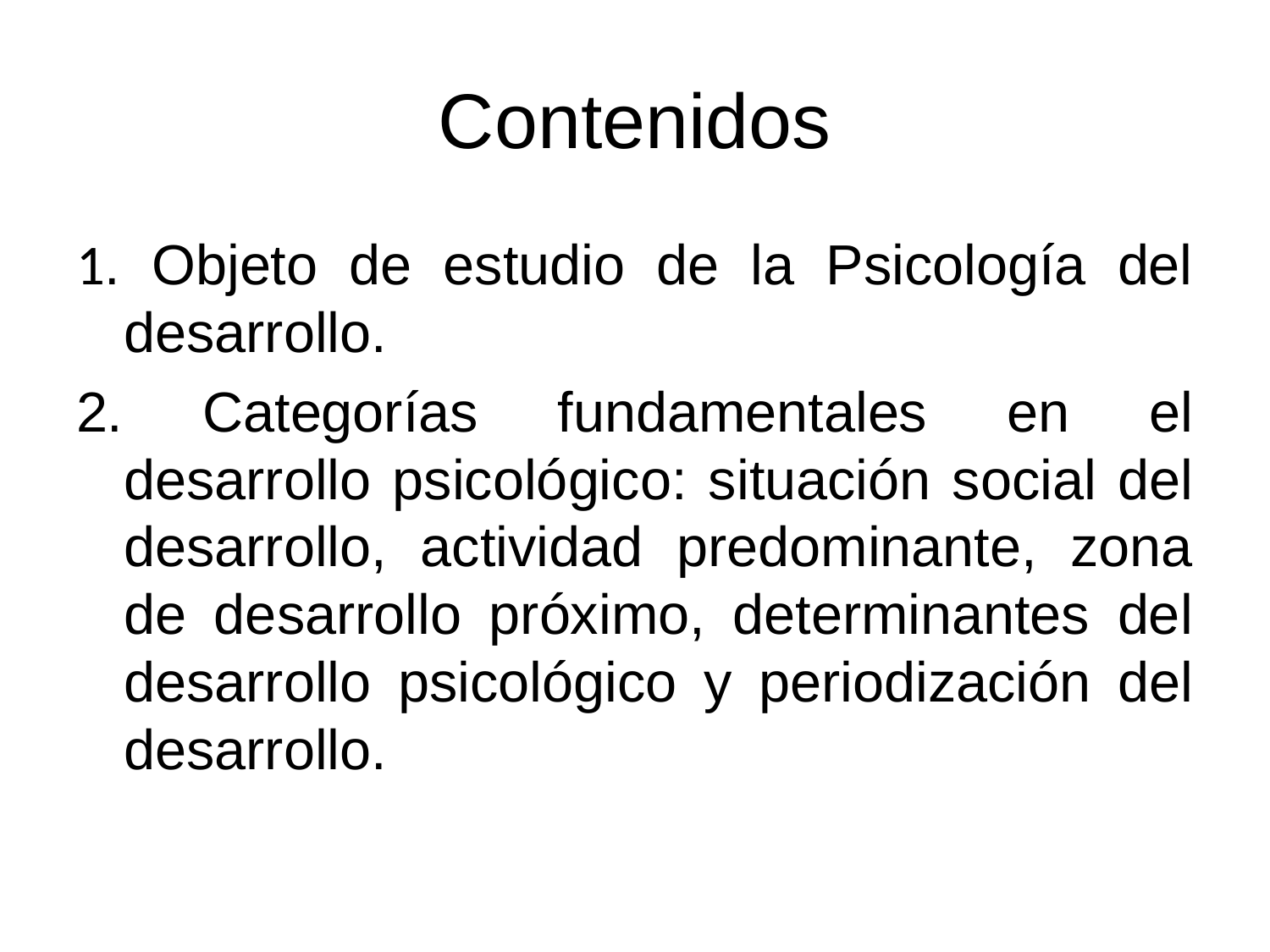

# Contenidos
1. Objeto de estudio de la Psicología del desarrollo.
2. Categorías fundamentales en el desarrollo psicológico: situación social del desarrollo, actividad predominante, zona de desarrollo próximo, determinantes del desarrollo psicológico y periodización del desarrollo.